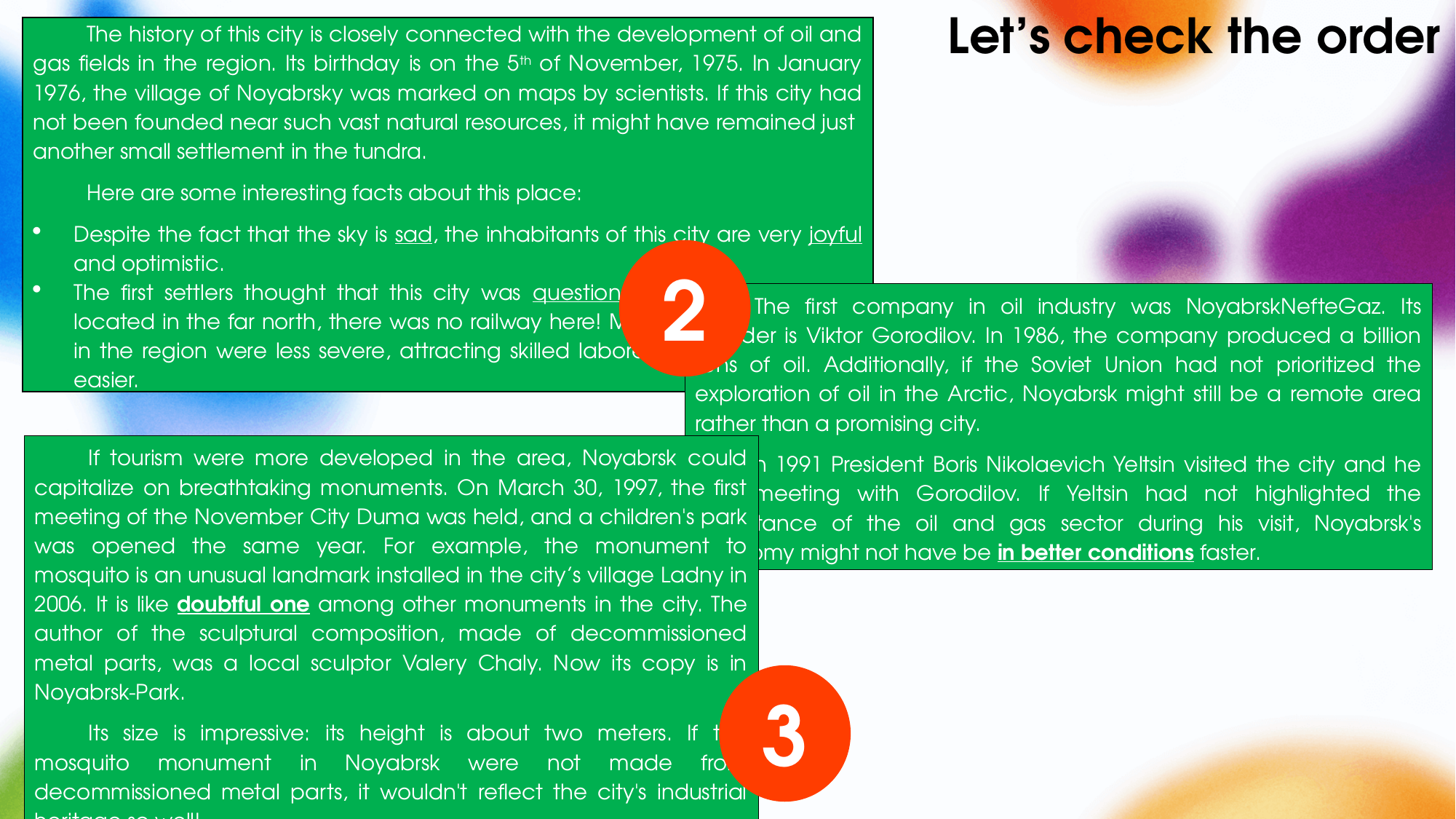

Let’s check the order
The history of this city is closely connected with the development of oil and gas fields in the region. Its birthday is on the 5th of November, 1975. In January 1976, the village of Noyabrsky was marked on maps by scientists. If this city had not been founded near such vast natural resources, it might have remained just
another small settlement in the tundra.
Here are some interesting facts about this place:
Despite the fact that the sky is sad, the inhabitants of this city are very joyful and optimistic.
The first settlers thought that this city was questionable befcause it was
located in the far north, there was no railway here! Moreover, if the climate
in the region were less severe, attracting skilled laborers might have been
easier.
2
 The first company in oil industry was NoyabrskNefteGaz. Its founder is Viktor Gorodilov. In 1986, the company produced a billion tons of oil. Additionally, if the Soviet Union had not prioritized the exploration of oil in the Arctic, Noyabrsk might still be a remote area rather than a promising city.
In 1991 President Boris Nikolaevich Yeltsin visited the city and he had meeting with Gorodilov. If Yeltsin had not highlighted the importance of the oil and gas sector during his visit, Noyabrsk's economy might not have be in better conditions faster.
1
If tourism were more developed in the area, Noyabrsk could capitalize on breathtaking monuments. On March 30, 1997, the first meeting of the November City Duma was held, and a children's park was opened the same year. For example, the monument to mosquito is an unusual landmark installed in the city’s village Ladny in 2006. It is like doubtful one among other monuments in the city. The author of the sculptural composition, made of decommissioned metal parts, was a local sculptor Valery Chaly. Now its copy is in Noyabrsk-Park.
Its size is impressive: its height is about two meters. If the mosquito monument in Noyabrsk were not made from decommissioned metal parts, it wouldn't reflect the city's industrial heritage so well!
3